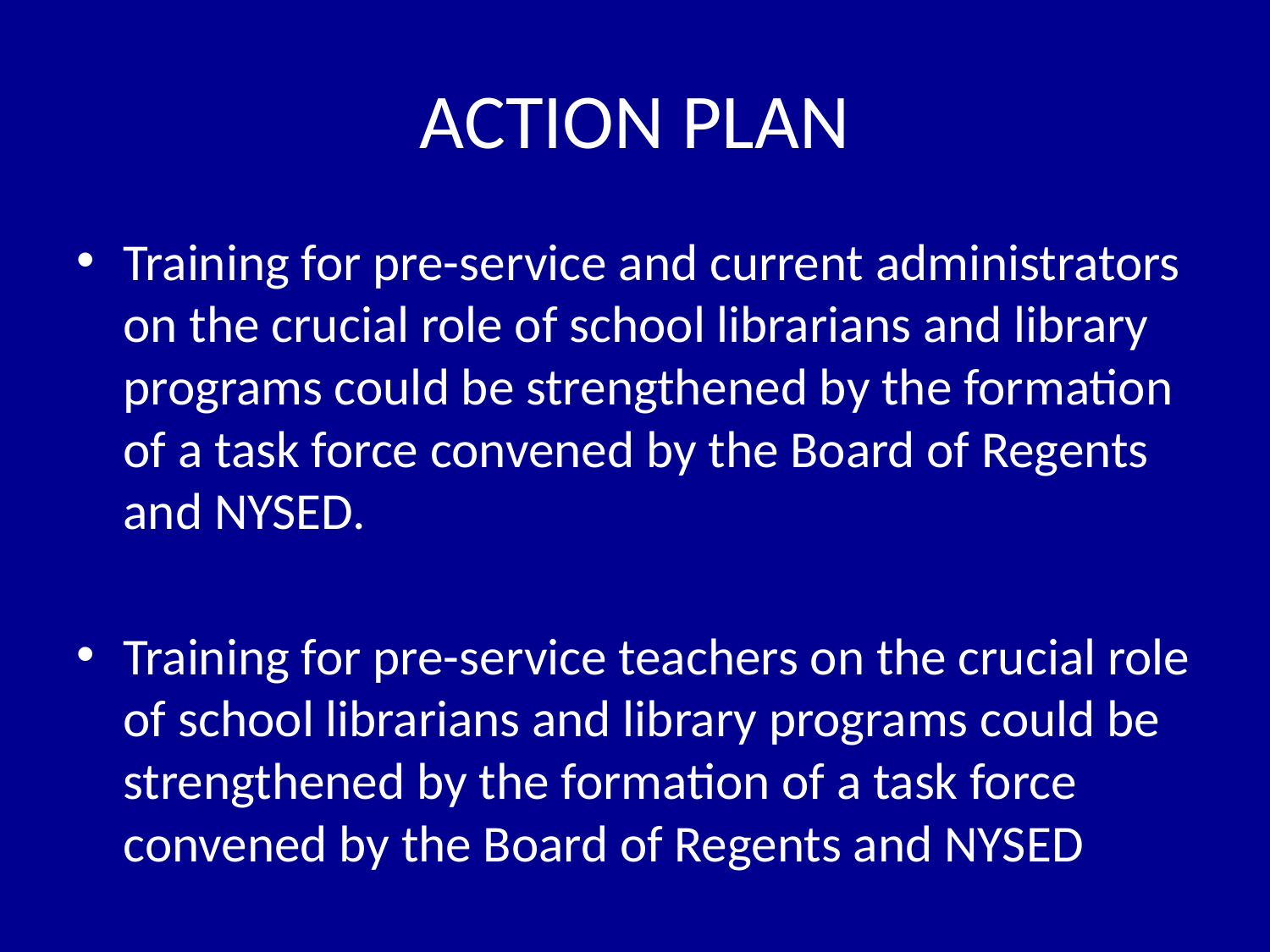

# ACTION PLAN
Training for pre-service and current administrators on the crucial role of school librarians and library programs could be strengthened by the formation of a task force convened by the Board of Regents and NYSED.

Training for pre-service teachers on the crucial role of school librarians and library programs could be strengthened by the formation of a task force convened by the Board of Regents and NYSED